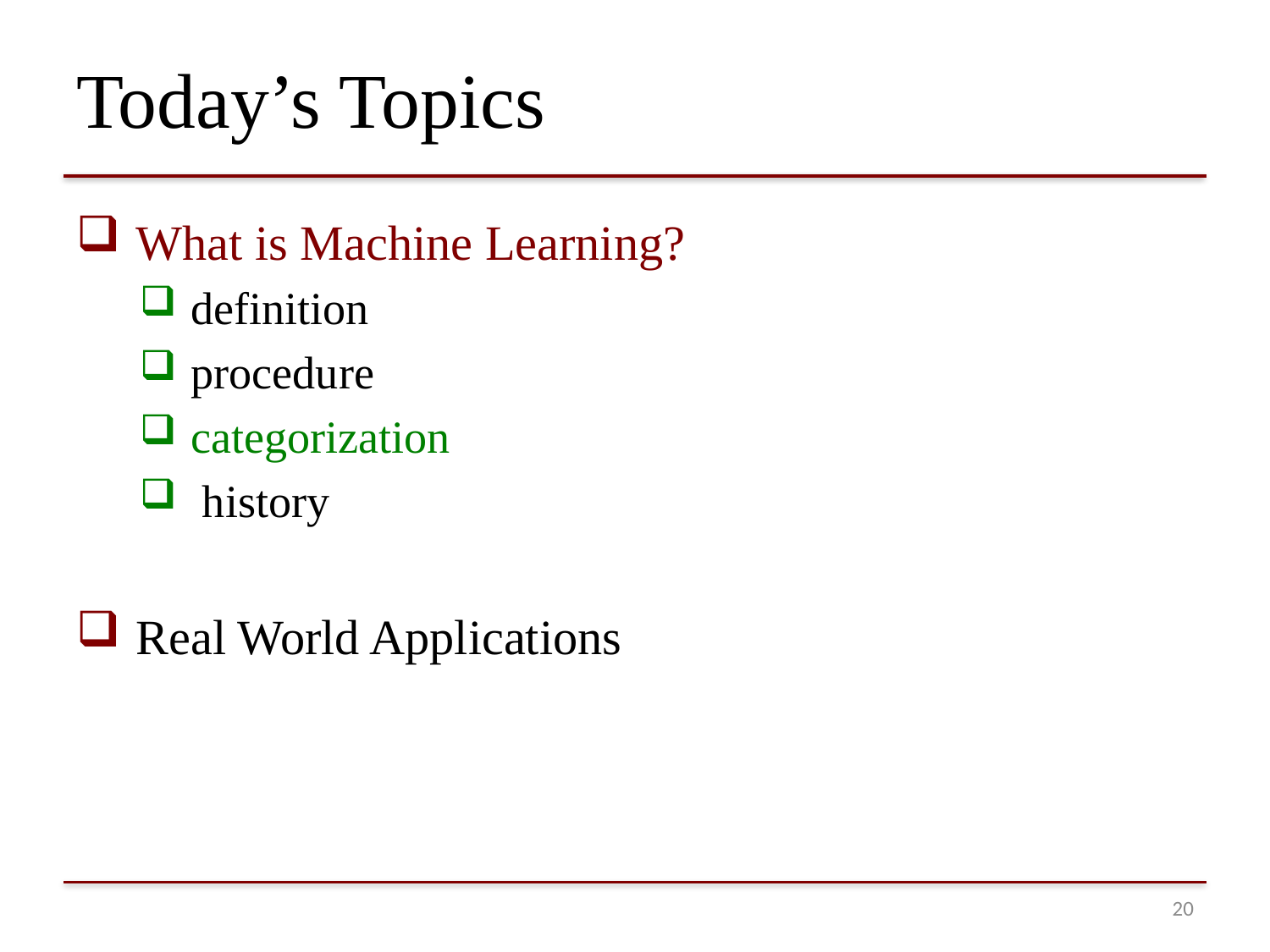

# Today’s Topics
 What is Machine Learning?
 definition
 procedure
 categorization
  history

 Real World Applications
20